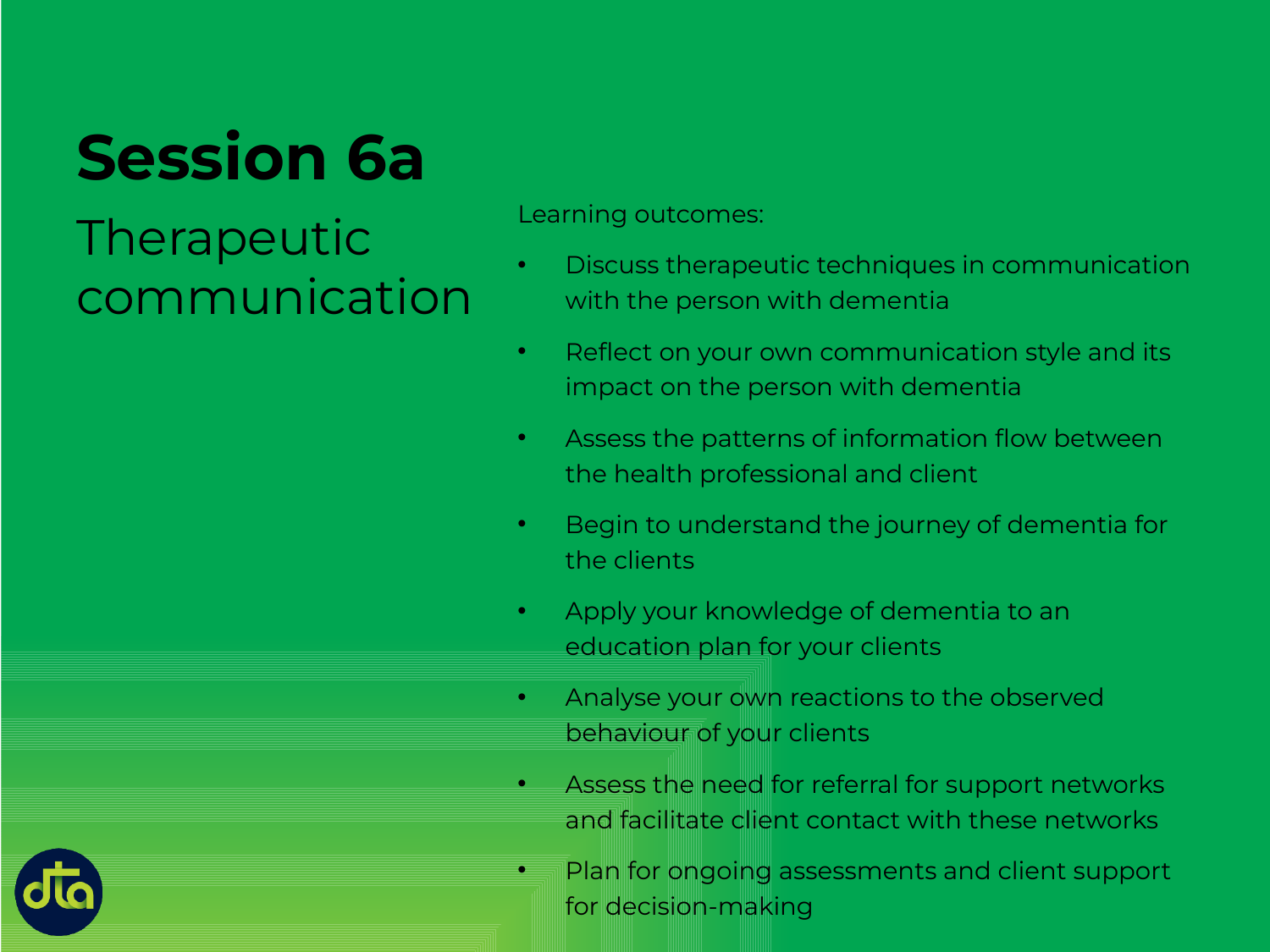

Session 6a
Learning outcomes:
Discuss therapeutic techniques in communication with the person with dementia
Reflect on your own communication style and its impact on the person with dementia
Assess the patterns of information flow between the health professional and client
Begin to understand the journey of dementia for the clients
Apply your knowledge of dementia to an education plan for your clients
Analyse your own reactions to the observed behaviour of your clients
Assess the need for referral for support networks and facilitate client contact with these networks
Plan for ongoing assessments and client support for decision-making
Therapeutic communication